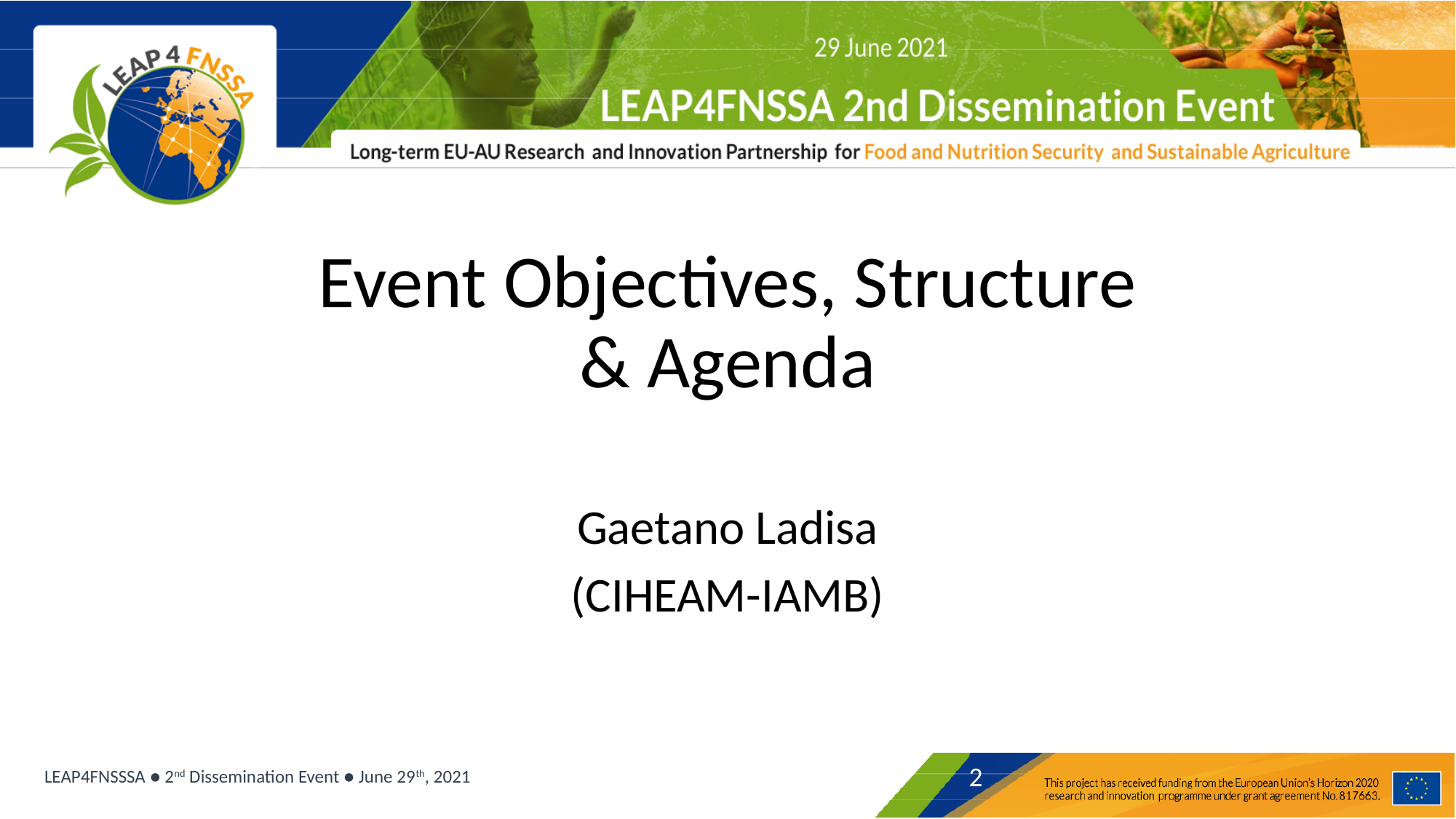

# Event Objectives, Structure & Agenda
Gaetano Ladisa
(CIHEAM-IAMB)